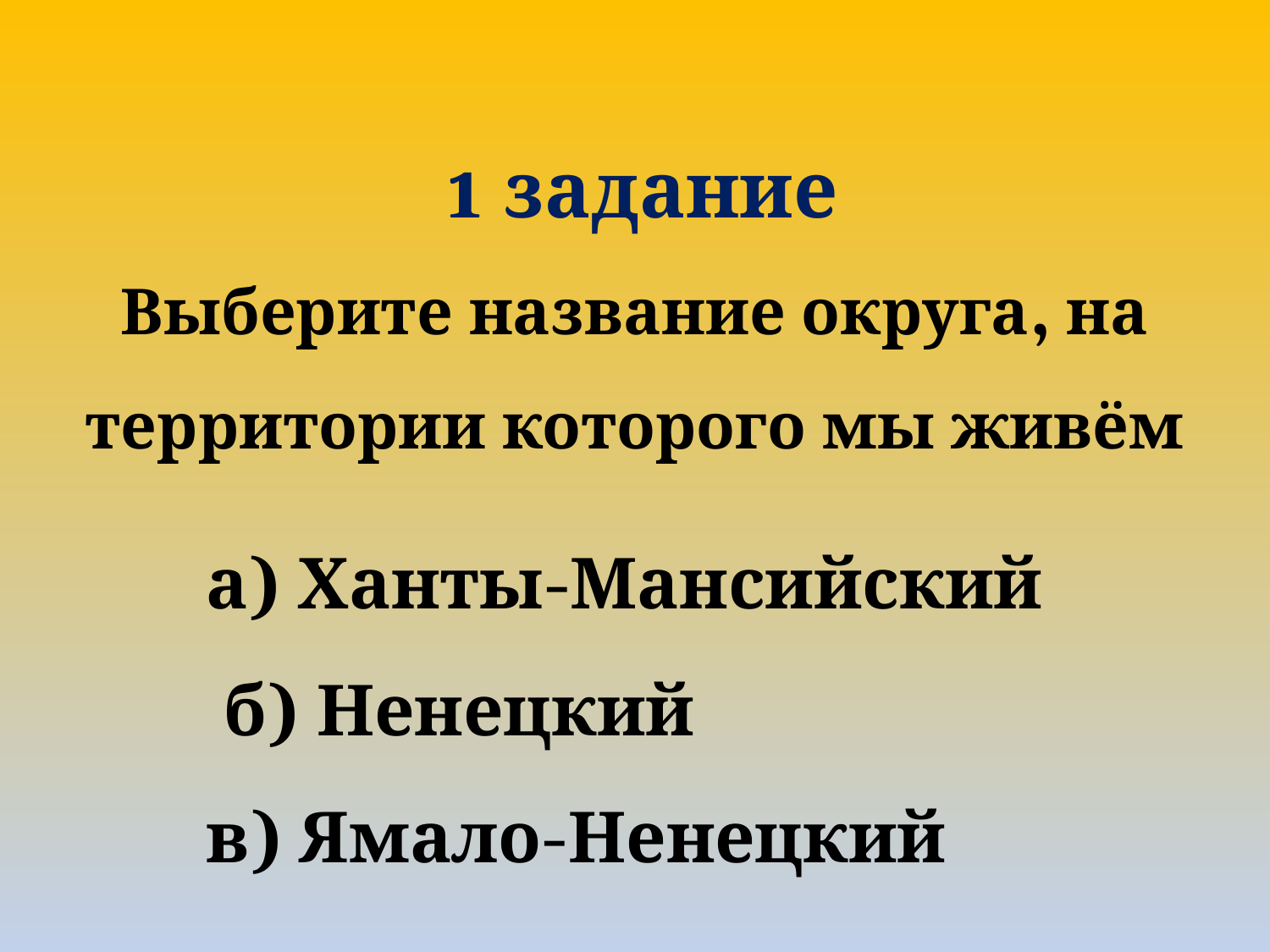

# 1 задание Выберите название округа, на территории которого мы живём
а) Ханты-Мансийский
 б) Ненецкий
в) Ямало-Ненецкий